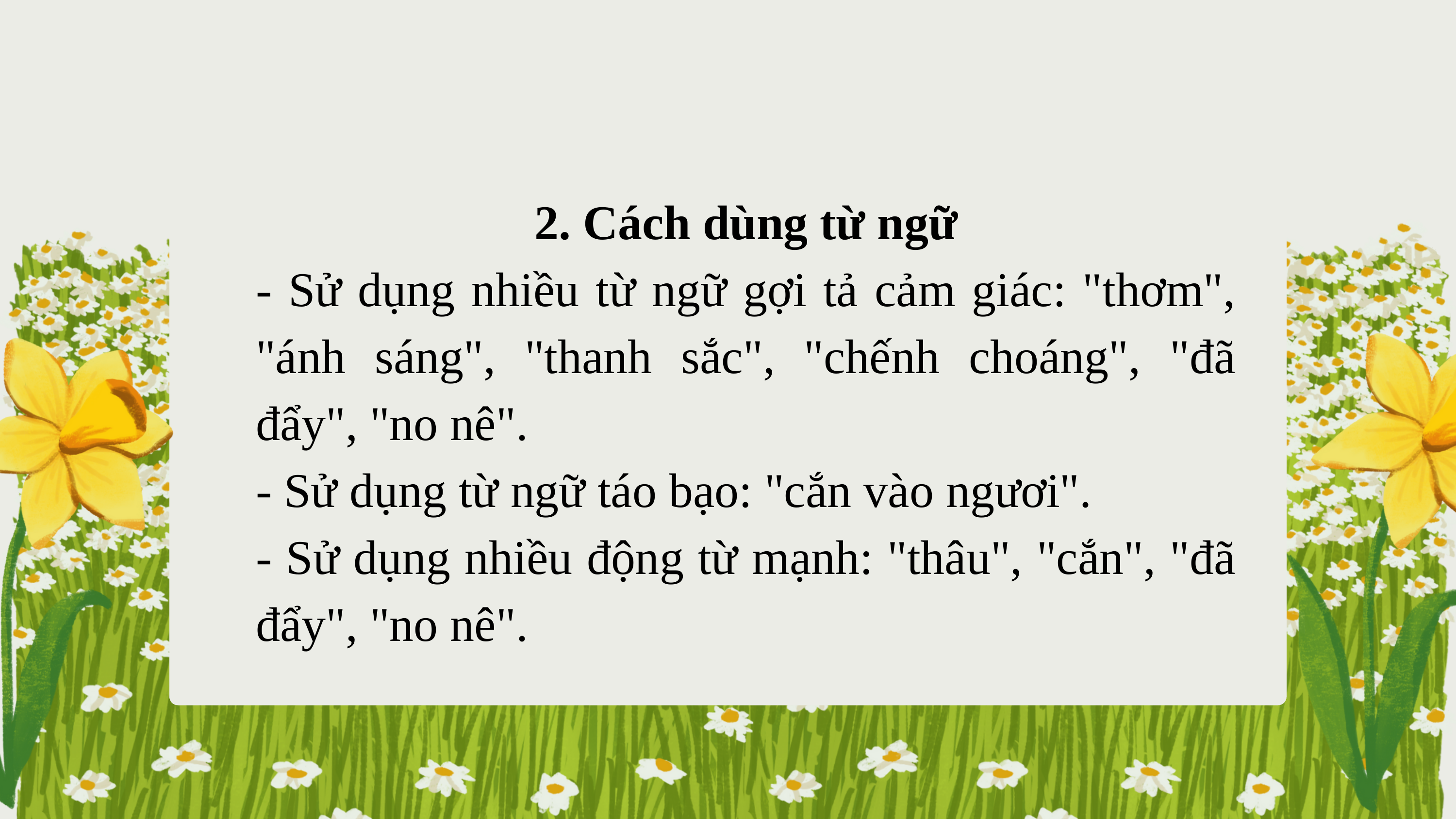

2. Cách dùng từ ngữ
- Sử dụng nhiều từ ngữ gợi tả cảm giác: "thơm", "ánh sáng", "thanh sắc", "chếnh choáng", "đã đẩy", "no nê".
- Sử dụng từ ngữ táo bạo: "cắn vào ngươi".
- Sử dụng nhiều động từ mạnh: "thâu", "cắn", "đã đẩy", "no nê".